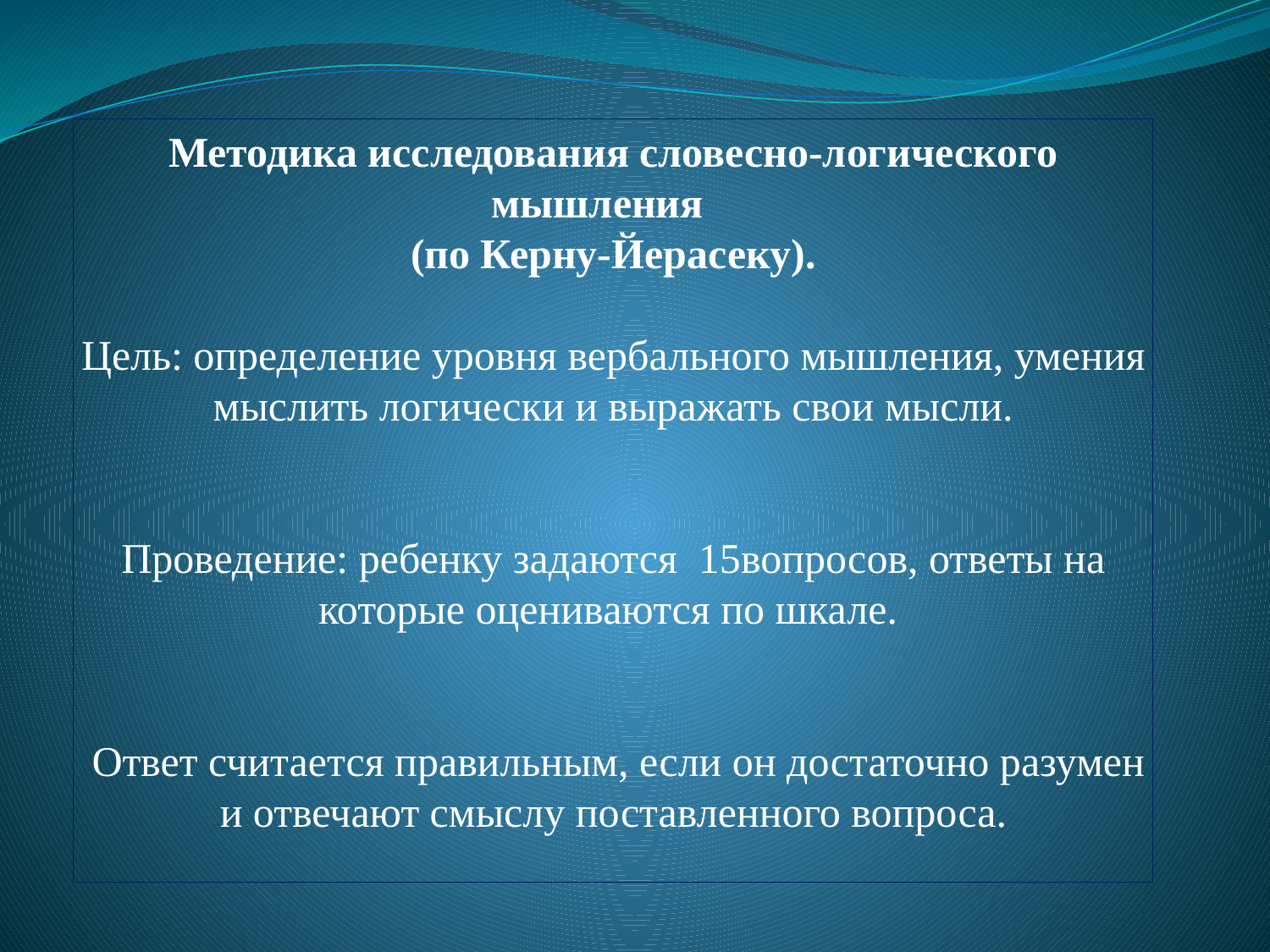

Методика исследования словесно-логического мышления
(по Керну-Йерасеку).
Цель: определение уровня вербального мышления, умения мыслить логически и выражать свои мысли.
Проведение: ребенку задаются  15вопросов, ответы на которые оцениваются по шкале.
 Ответ считается правильным, если он достаточно разумен и отвечают смыслу поставленного вопроса.